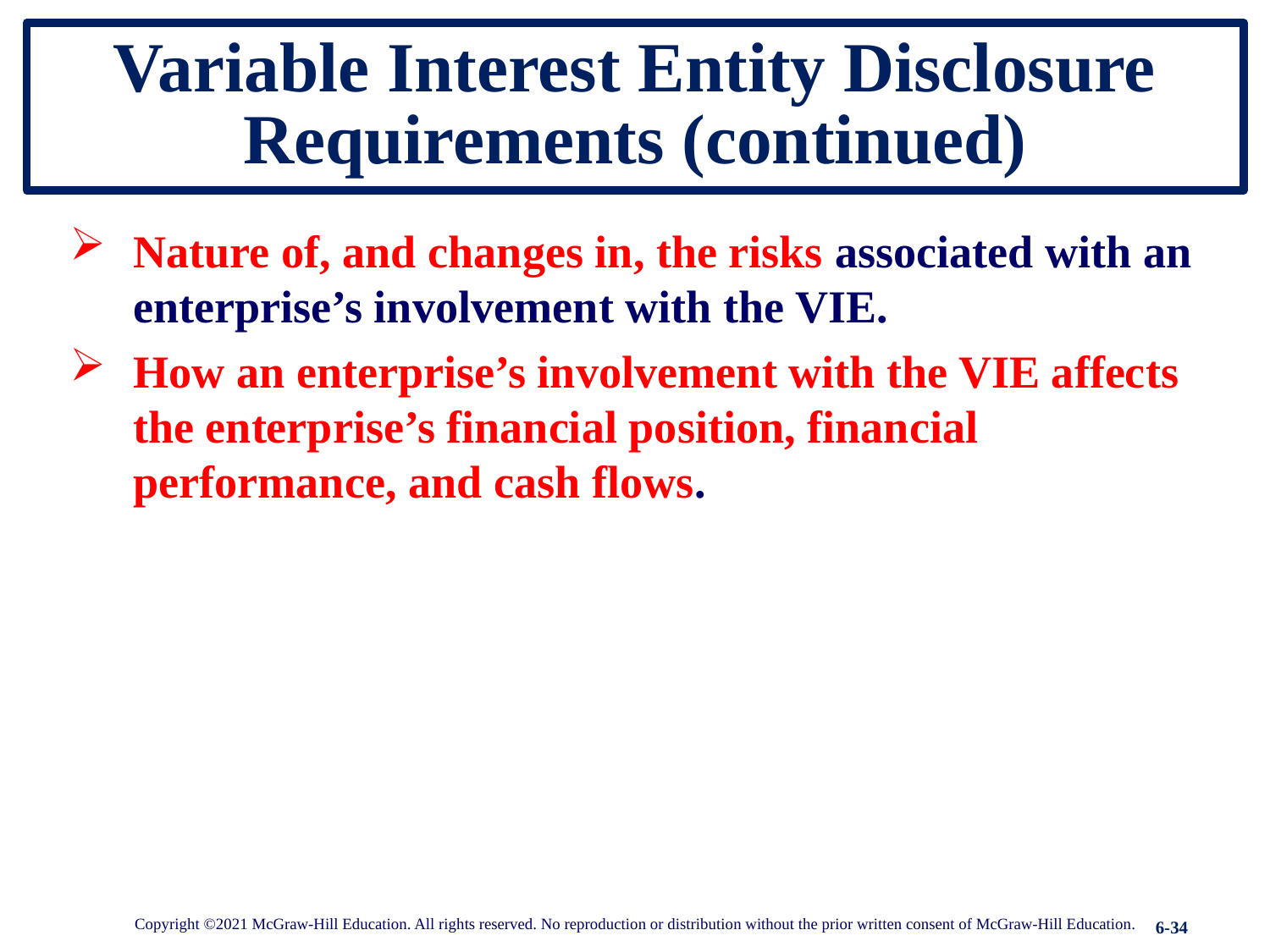

# Variable Interest Entity Disclosure Requirements (continued)
Nature of, and changes in, the risks associated with an enterprise’s involvement with the VIE.
How an enterprise’s involvement with the VIE affects the enterprise’s financial position, financial performance, and cash flows.
Copyright ©2021 McGraw-Hill Education. All rights reserved. No reproduction or distribution without the prior written consent of McGraw-Hill Education.
6-34